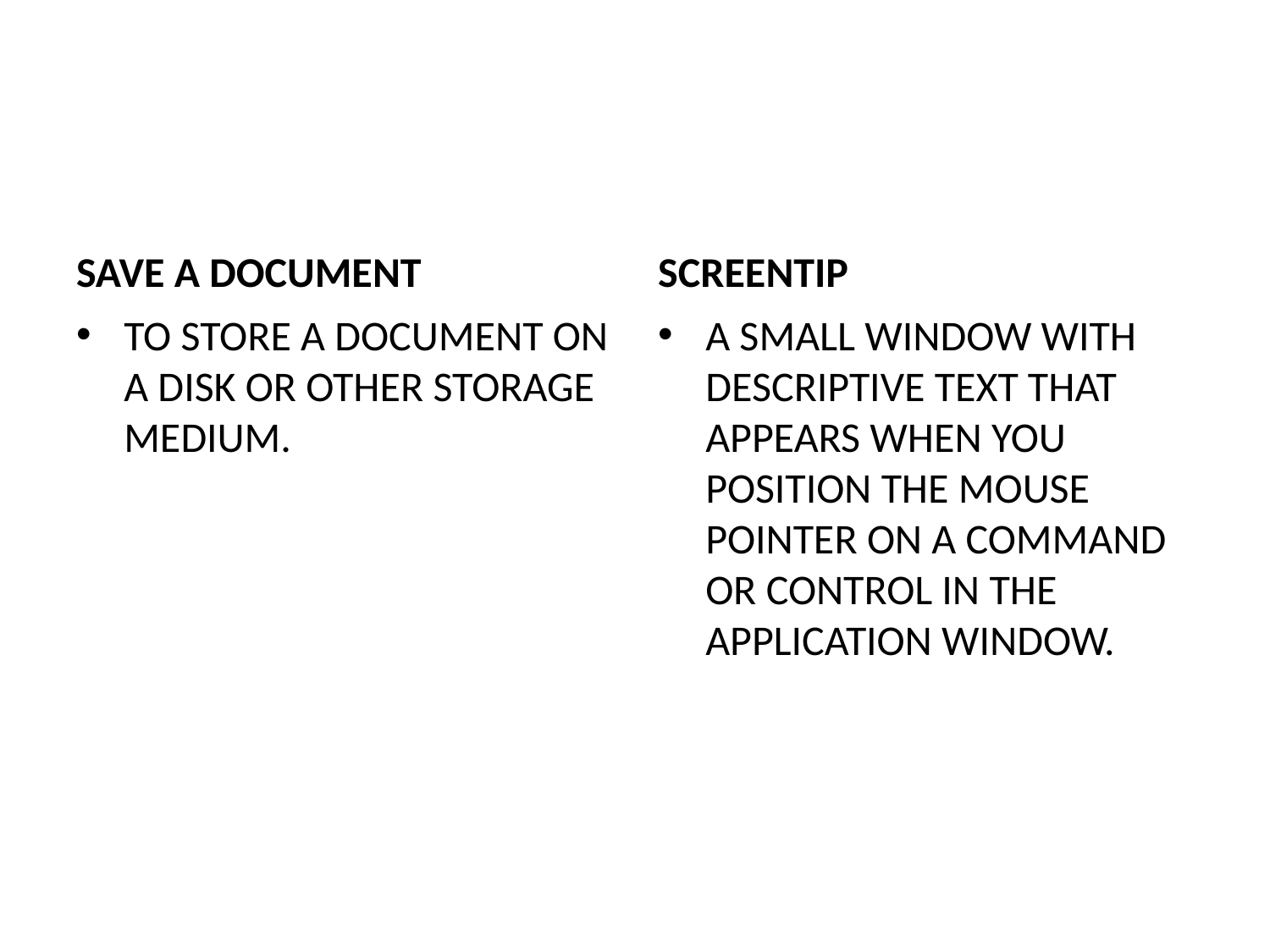

#
SAVE A DOCUMENT
SCREENTIP
TO STORE A DOCUMENT ON A DISK OR OTHER STORAGE MEDIUM.
A SMALL WINDOW WITH DESCRIPTIVE TEXT THAT APPEARS WHEN YOU POSITION THE MOUSE POINTER ON A COMMAND OR CONTROL IN THE APPLICATION WINDOW.